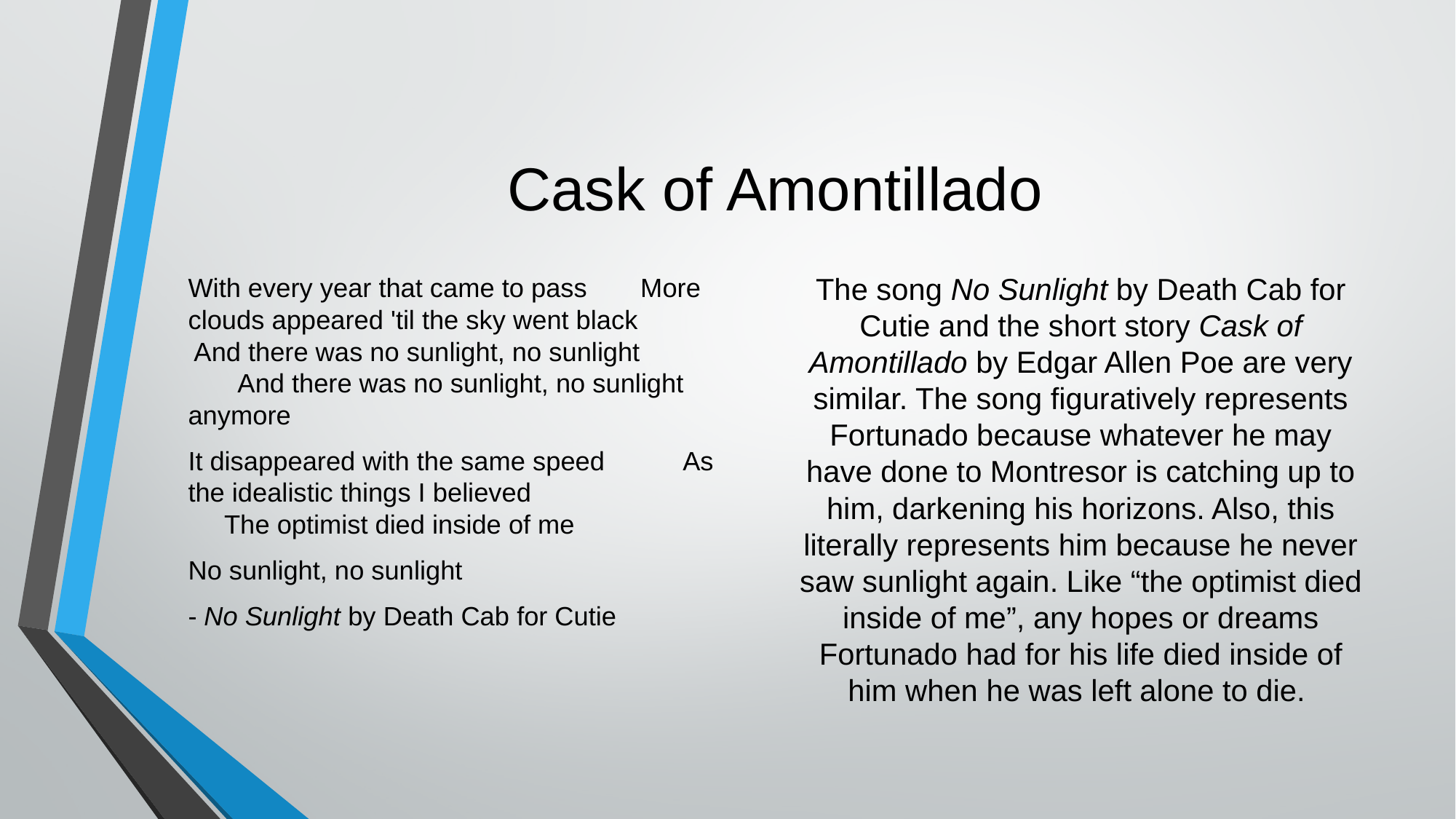

# Cask of Amontillado
With every year that came to pass			    More clouds appeared 'til the sky went black	      And there was no sunlight, no sunlight                       And there was no sunlight, no sunlight anymore
It disappeared with the same speed			          As the idealistic things I believed                                    The optimist died inside of me
No sunlight, no sunlight
- No Sunlight by Death Cab for Cutie
The song No Sunlight by Death Cab for Cutie and the short story Cask of Amontillado by Edgar Allen Poe are very similar. The song figuratively represents Fortunado because whatever he may have done to Montresor is catching up to him, darkening his horizons. Also, this literally represents him because he never saw sunlight again. Like “the optimist died inside of me”, any hopes or dreams Fortunado had for his life died inside of him when he was left alone to die.